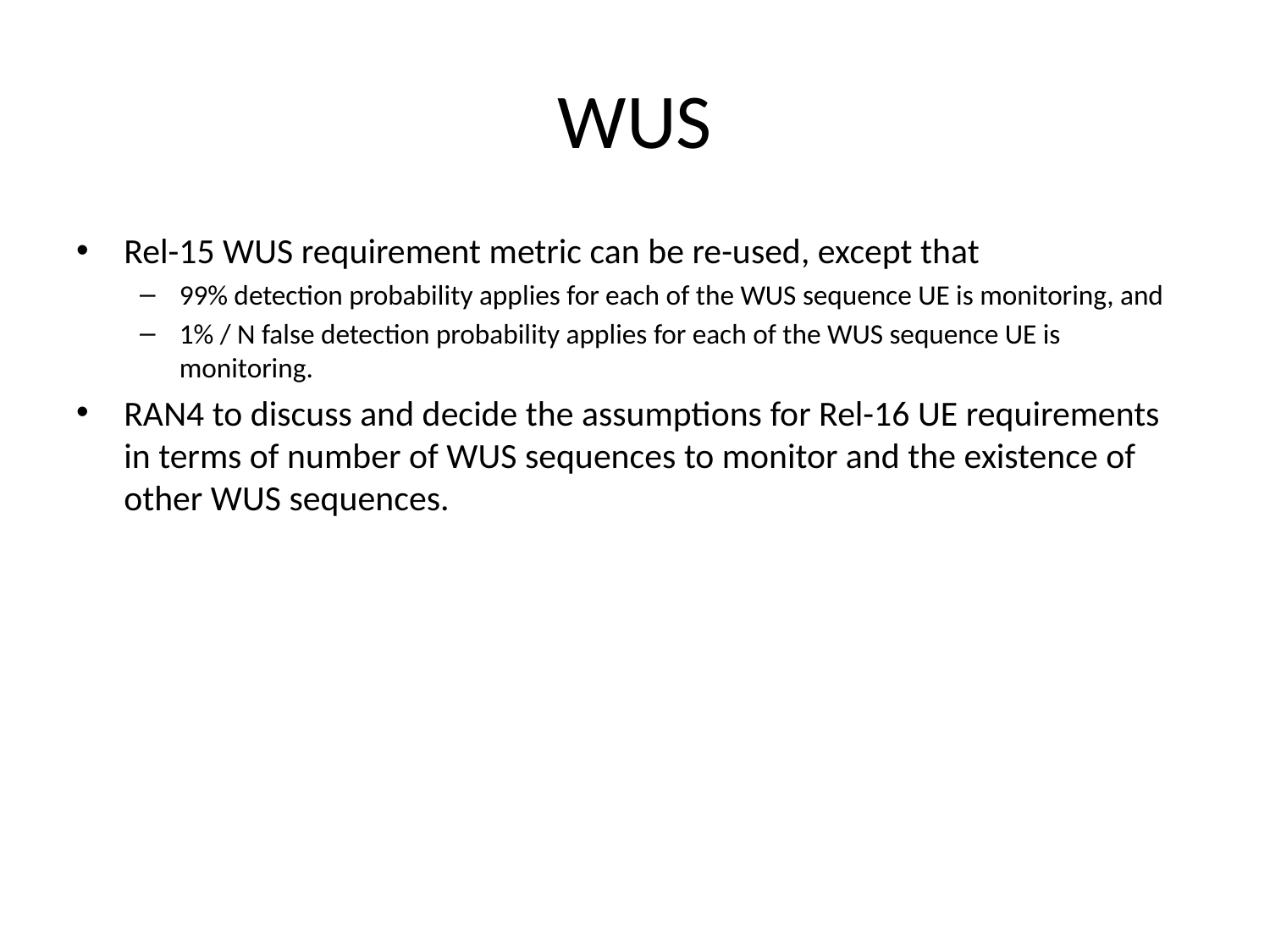

# WUS
Rel-15 WUS requirement metric can be re-used, except that
99% detection probability applies for each of the WUS sequence UE is monitoring, and
1% / N false detection probability applies for each of the WUS sequence UE is monitoring.
RAN4 to discuss and decide the assumptions for Rel-16 UE requirements in terms of number of WUS sequences to monitor and the existence of other WUS sequences.